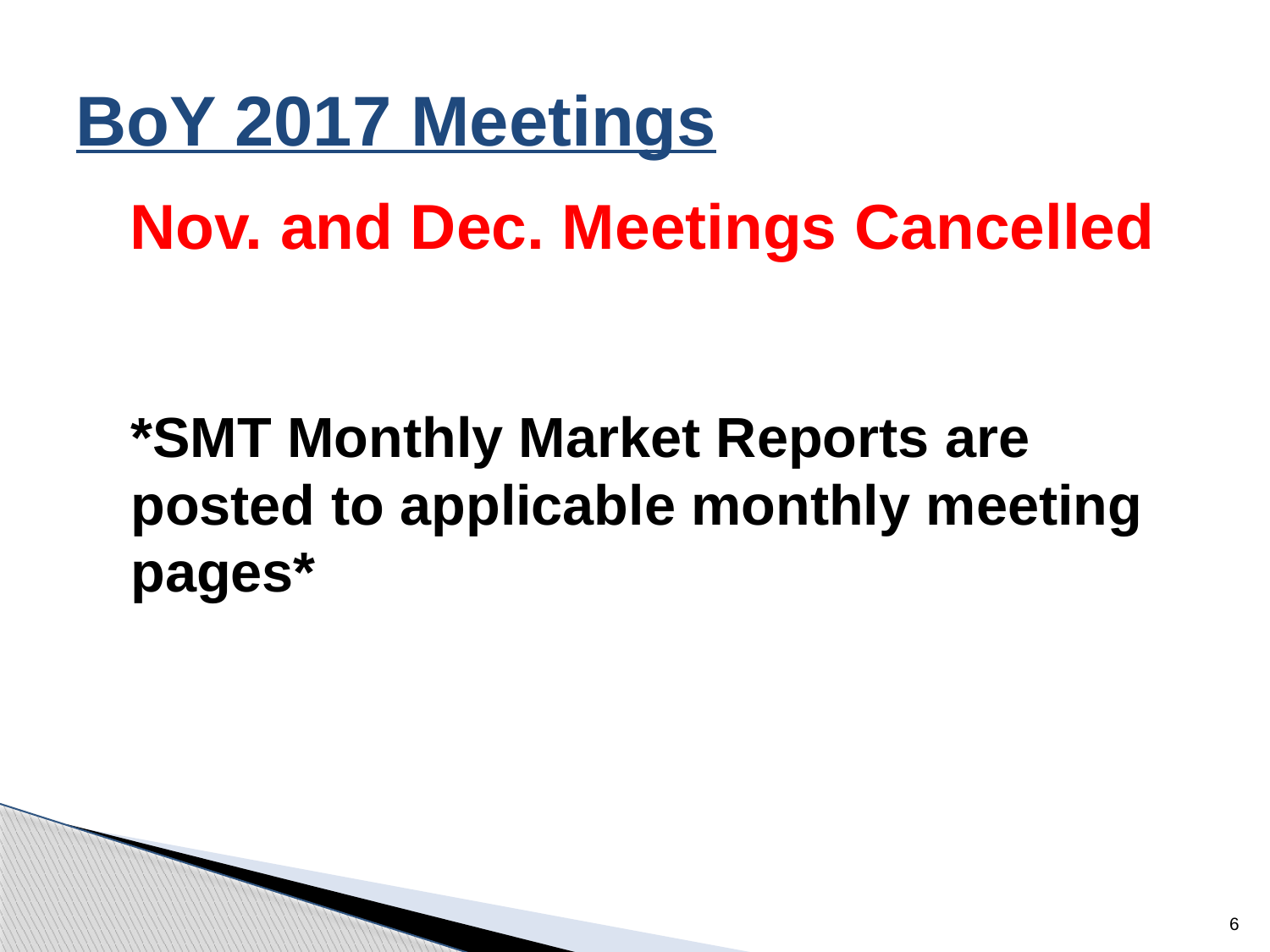

# BoY 2017 Meetings
Nov. and Dec. Meetings Cancelled

*SMT Monthly Market Reports are posted to applicable monthly meeting pages*
6